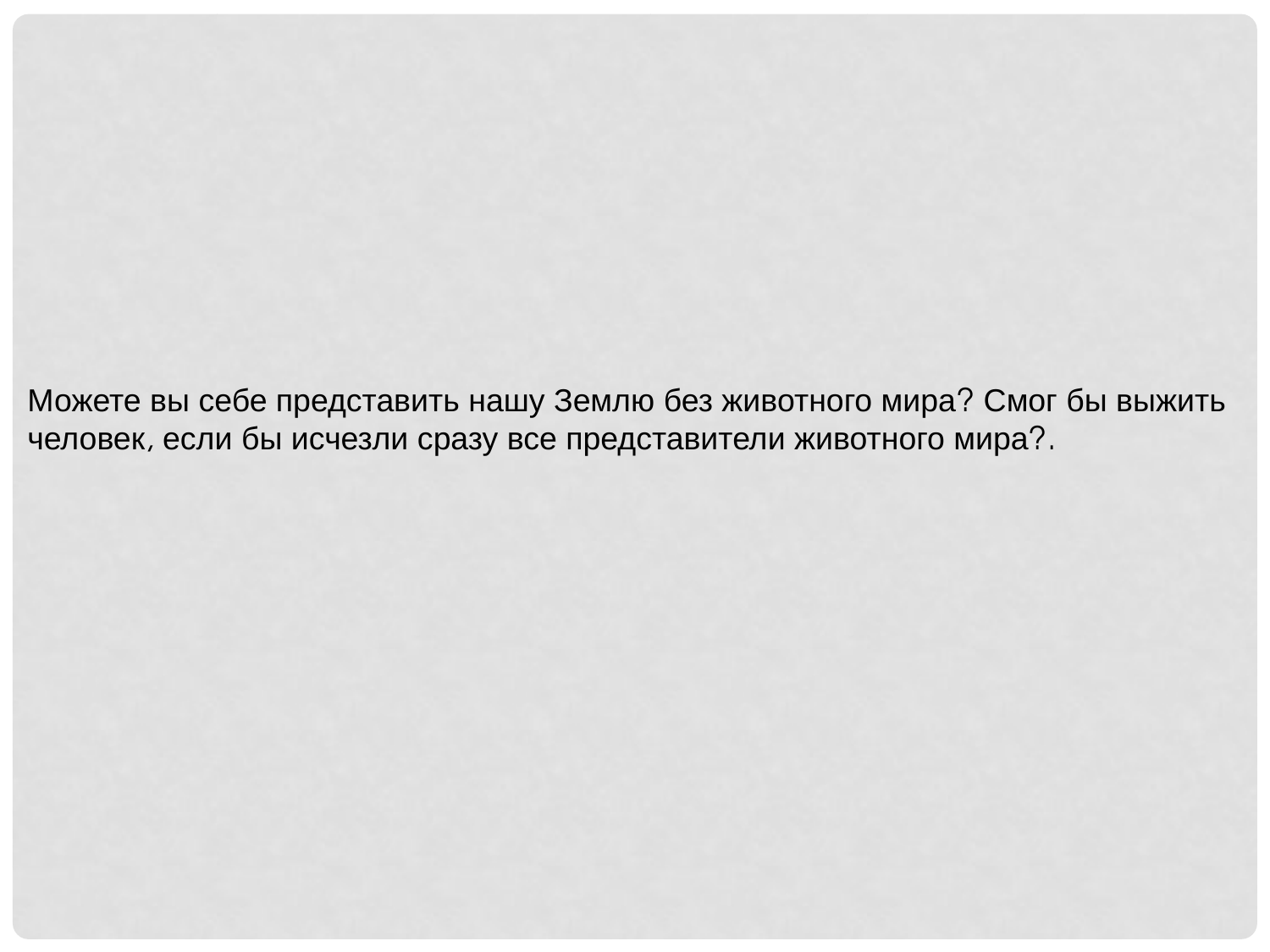

Можете вы себе представить нашу Землю без животного мира? Смог бы выжить человек, если бы исчезли сразу все представители животного мира?.